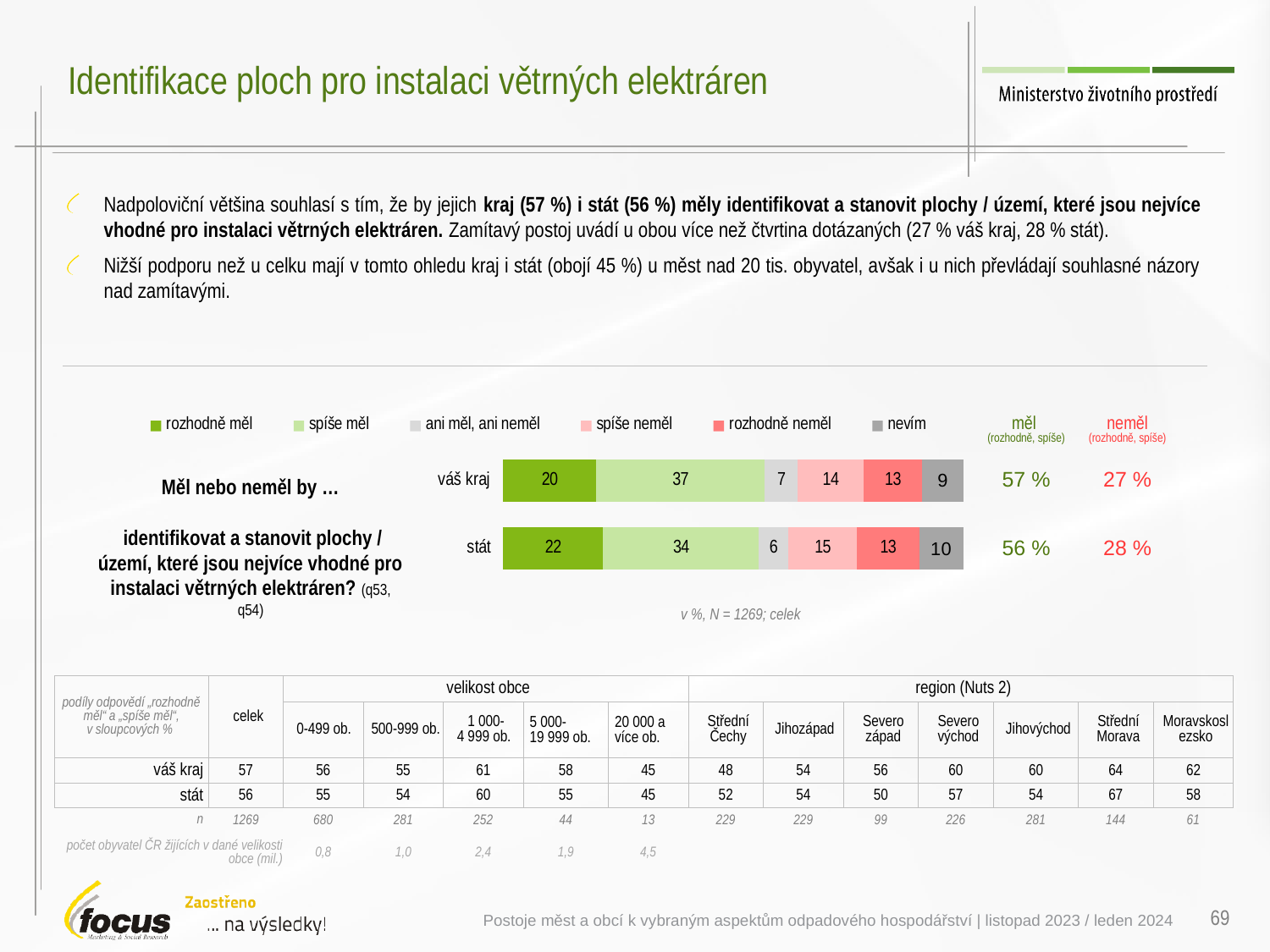

# Identifikace ploch pro instalaci větrných elektráren
Nadpoloviční většina souhlasí s tím, že by jejich kraj (57 %) i stát (56 %) měly identifikovat a stanovit plochy / území, které jsou nejvíce vhodné pro instalaci větrných elektráren. Zamítavý postoj uvádí u obou více než čtvrtina dotázaných (27 % váš kraj, 28 % stát).
Nižší podporu než u celku mají v tomto ohledu kraj i stát (obojí 45 %) u měst nad 20 tis. obyvatel, avšak i u nich převládají souhlasné názory nad zamítavými.

### Chart

| Category | rozhodně měl | spíše měl | ani měl, ani neměl | spíše neměl | rozhodně neměl | nevím |
|---|---|---|---|---|---|---|
| váš kraj | 20.17646105899 | 36.73261226964 | 7.092803013567 | 14.31108212821 | 12.82801852364 | 8.859023005968 |
| stát | 21.72352608913 | 33.88801319613 | 6.363554555277 | 14.9751583814 | 13.47009251648 | 9.579655261582 |
| měl (rozhodně, spíše) | neměl (rozhodně, spíše) |
| --- | --- |
| 57 % | 27 % |
| 56 % | 28 % |
|  |  |
|  |  |
|  |  |
Měl nebo neměl by …

 identifikovat a stanovit plochy / území, které jsou nejvíce vhodné pro instalaci větrných elektráren? (q53, q54)
v %, N = 1269; celek
| podíly odpovědí „rozhodně měl“ a „spíše měl“, v sloupcových % | celek | velikost obce |  |  |  |  | region (Nuts 2) |  |  |  |  |  |  |
| --- | --- | --- | --- | --- | --- | --- | --- | --- | --- | --- | --- | --- | --- |
| podíly odpovědí „rozhodně měl“ a „spíše měl“, v sloupcových % | celek | 0-499 ob. | 500-999 ob. | 1 000- 4 999 ob. | 5 000- 19 999 ob. | 20 000 a více ob. | Střední Čechy | Jihozápad | Severo západ | Severo východ | Jihovýchod | Střední Morava | Moravskoslezsko |
| váš kraj | 57 | 56 | 55 | 61 | 58 | 45 | 48 | 54 | 56 | 60 | 60 | 64 | 62 |
| stát | 56 | 55 | 54 | 60 | 55 | 45 | 52 | 54 | 50 | 57 | 54 | 67 | 58 |
| n | 1269 | 680 | 281 | 252 | 44 | 13 | 229 | 229 | 99 | 226 | 281 | 144 | 61 |
| počet obyvatel ČR žijících v dané velikosti obce (mil.) |  | 0,8 | 1,0 | 2,4 | 1,9 | 4,5 |  |  |  |  |  |  |  |